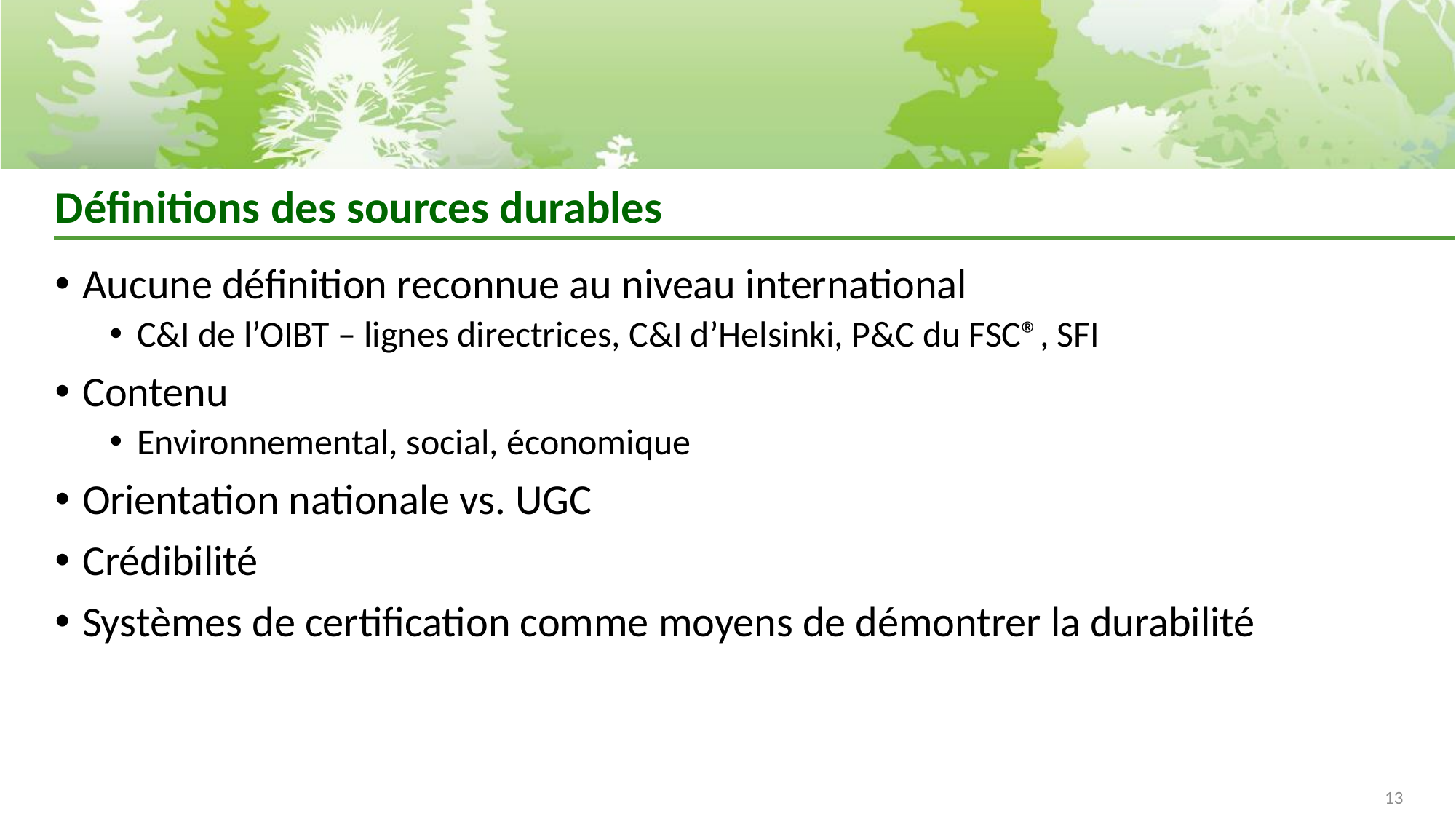

# Définitions des sources durables
Aucune définition reconnue au niveau international
C&I de l’OIBT – lignes directrices, C&I d’Helsinki, P&C du FSC®, SFI
Contenu
Environnemental, social, économique
Orientation nationale vs. UGC
Crédibilité
Systèmes de certification comme moyens de démontrer la durabilité

13